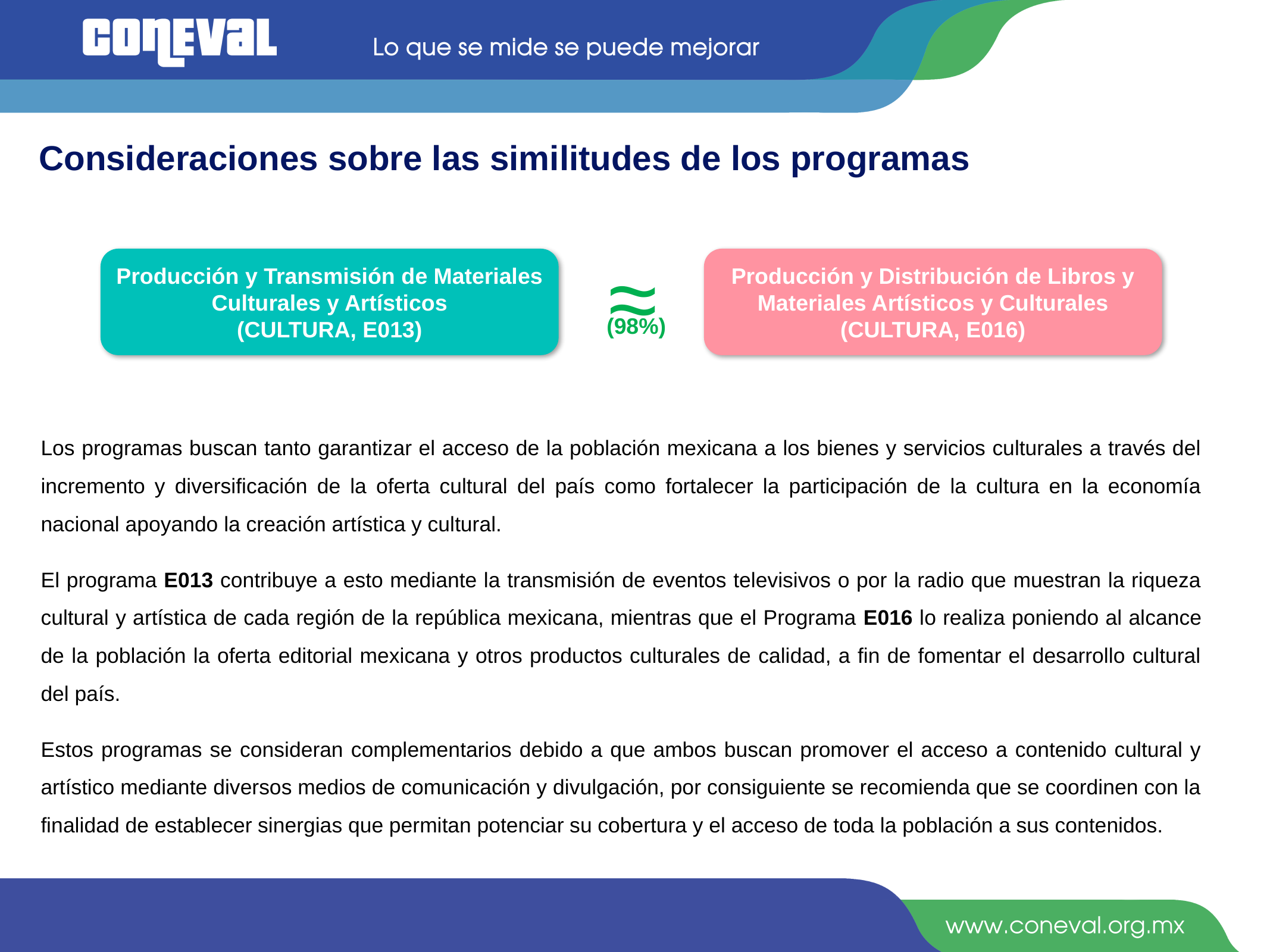

Consideraciones sobre las similitudes de los programas

≈
Producción y Transmisión de Materiales Culturales y Artísticos
(CULTURA, E013)
Producción y Distribución de Libros y Materiales Artísticos y Culturales
(CULTURA, E016)
(98%)
Los programas buscan tanto garantizar el acceso de la población mexicana a los bienes y servicios culturales a través del incremento y diversificación de la oferta cultural del país como fortalecer la participación de la cultura en la economía nacional apoyando la creación artística y cultural.

El programa E013 contribuye a esto mediante la transmisión de eventos televisivos o por la radio que muestran la riqueza cultural y artística de cada región de la república mexicana, mientras que el Programa E016 lo realiza poniendo al alcance de la población la oferta editorial mexicana y otros productos culturales de calidad, a fin de fomentar el desarrollo cultural del país.

Estos programas se consideran complementarios debido a que ambos buscan promover el acceso a contenido cultural y artístico mediante diversos medios de comunicación y divulgación, por consiguiente se recomienda que se coordinen con la finalidad de establecer sinergias que permitan potenciar su cobertura y el acceso de toda la población a sus contenidos.